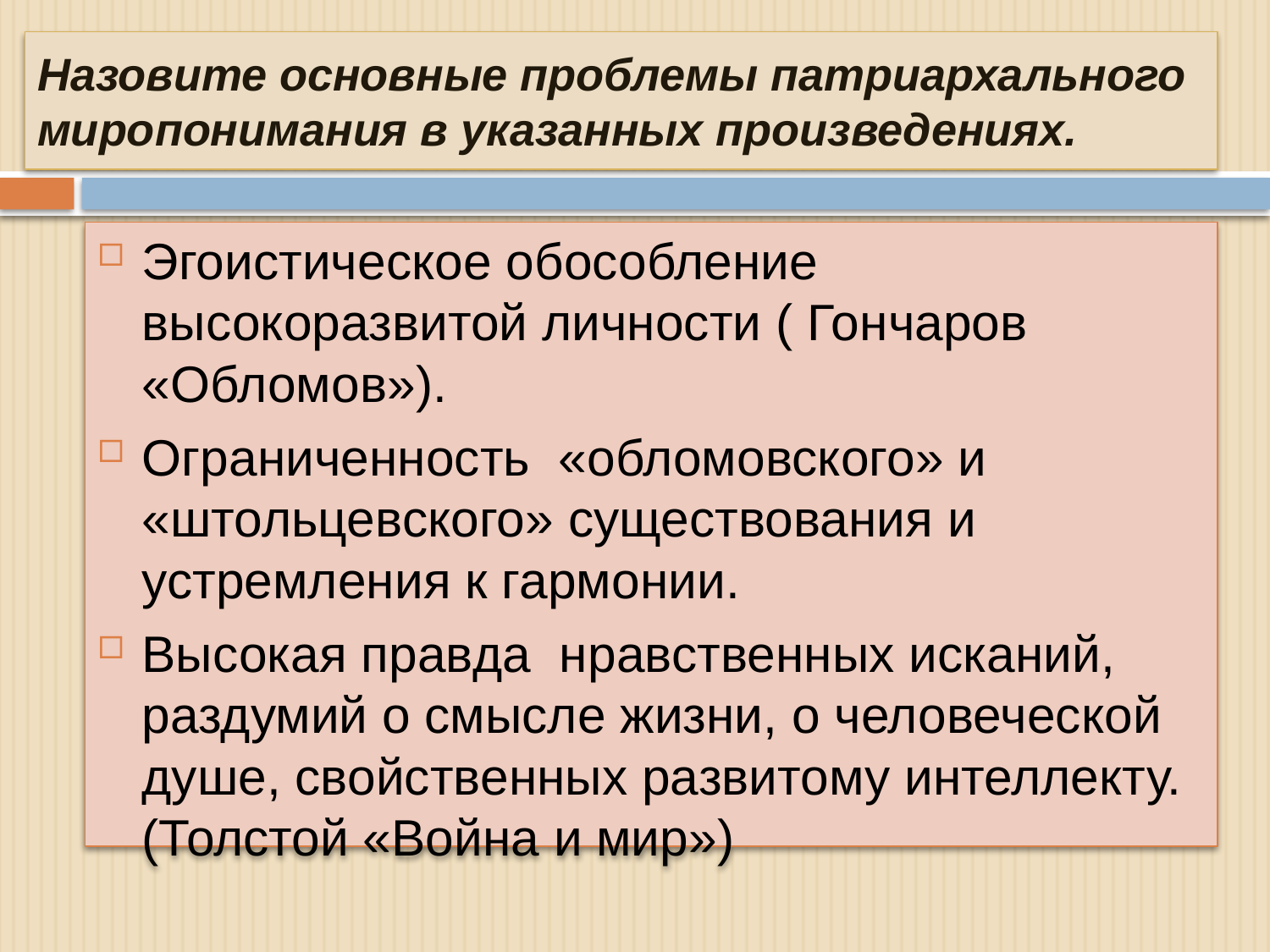

# Назовите основные проблемы патриархального миропонимания в указанных произведениях.
Эгоистическое обособление высокоразвитой личности ( Гончаров «Обломов»).
Ограниченность  «обломовского» и «штольцевского» существования и устремления к гармонии.
Высокая правда  нравственных исканий, раздумий о смысле жизни, о человеческой душе, свойственных развитому интеллекту. (Толстой «Война и мир»)